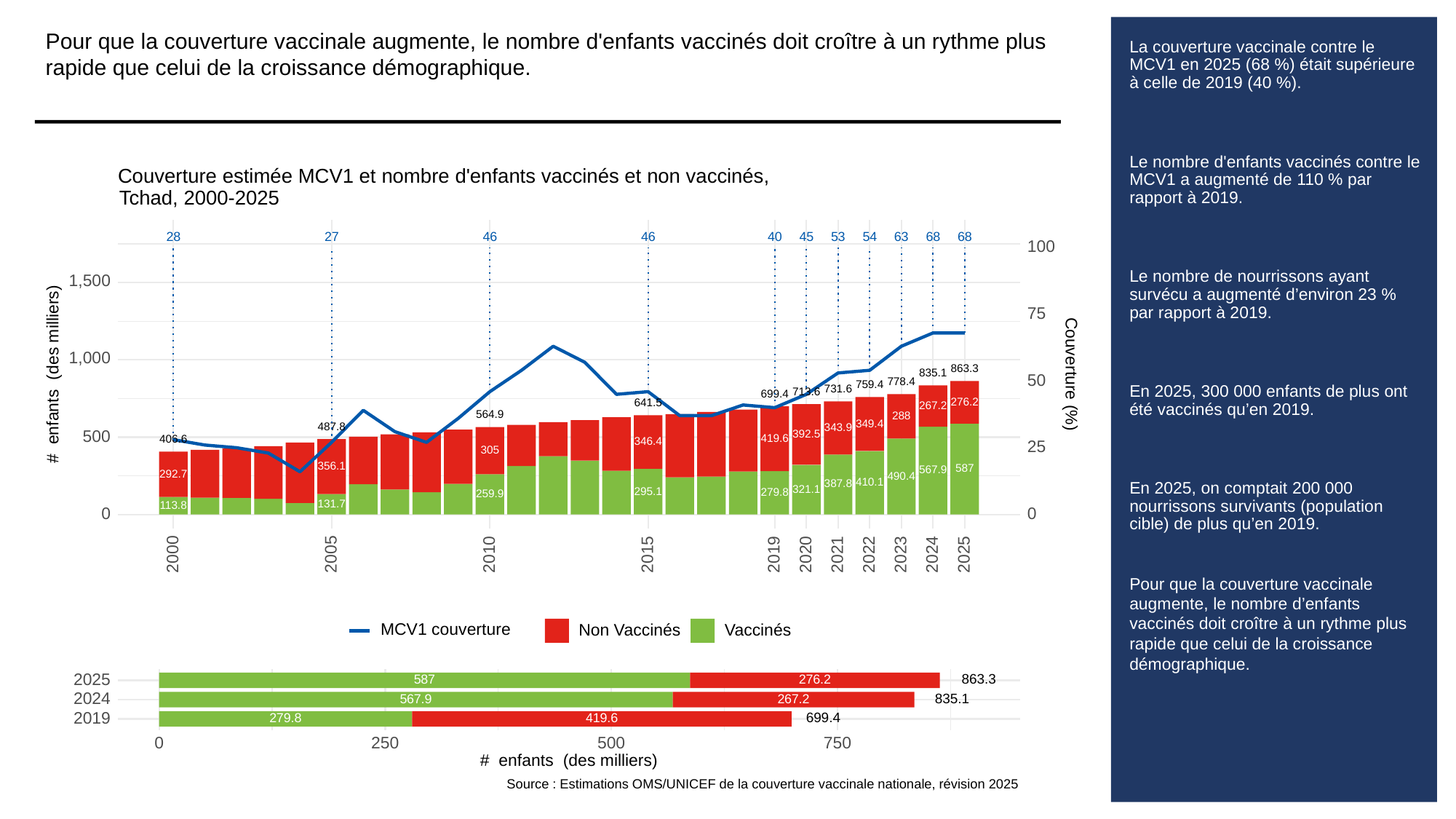

Pour que la couverture vaccinale augmente, le nombre d'enfants vaccinés doit croître à un rythme plus rapide que celui de la croissance démographique.
# La couverture vaccinale contre le MCV1 en 2025 (68 %) était supérieure à celle de 2019 (40 %).

Le nombre d'enfants vaccinés contre le MCV1 a augmenté de 110 % par rapport à 2019.

Le nombre de nourrissons ayant survécu a augmenté d’environ 23 % par rapport à 2019.

En 2025, 300 000 enfants de plus ont été vaccinés qu’en 2019.

En 2025, on comptait 200 000 nourrissons survivants (population cible) de plus qu’en 2019.

Pour que la couverture vaccinale augmente, le nombre d’enfants vaccinés doit croître à un rythme plus rapide que celui de la croissance démographique.

Couverture estimée MCV1 et nombre d'enfants vaccinés et non vaccinés,
Tchad, 2000-2025

53
63
28
46
46
40
68
68
45
54
27
100

1,500

75

1,000

863.3
#  enfants  (des milliers)
Couverture (%)
835.1
50
778.4
759.4

731.6

713.6
699.4

276.2

641.5

267.2

564.9

288

349.4

487.8

343.9

392.5
500

419.6
406.6

346.4

25

305

356.1

587

567.9

292.7

490.4

410.1
387.8

321.1
295.1
279.8

259.9

131.7
113.8

0
0

2023
2000
2005
2010
2015
2019
2020
2021
2022
2024
2025

MCV1 couverture
Non Vaccinés
Vaccinés

2025
863.3
587
276.2

2024
835.1
567.9
267.2

2019
699.4
279.8
419.6

0
250
500
750
#  enfants  (des milliers)
Source : Estimations OMS/UNICEF de la couverture vaccinale nationale, révision 2025